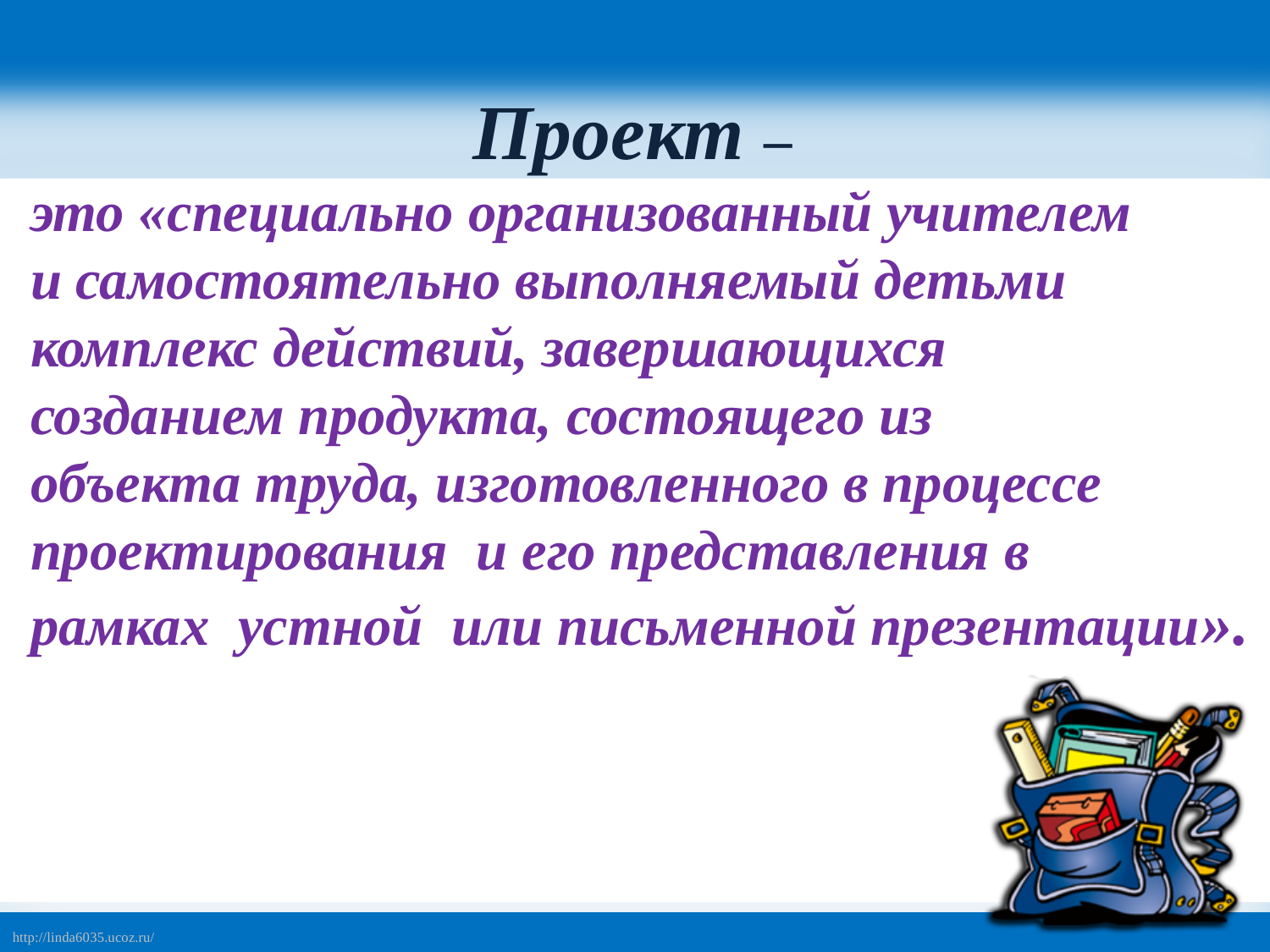

Проект –
это «специально организованный учителем
и самостоятельно выполняемый детьми
комплекс действий, завершающихся
созданием продукта, состоящего из
объекта труда, изготовленного в процессе
проектирования  и его представления в
рамках  устной  или письменной презентации».